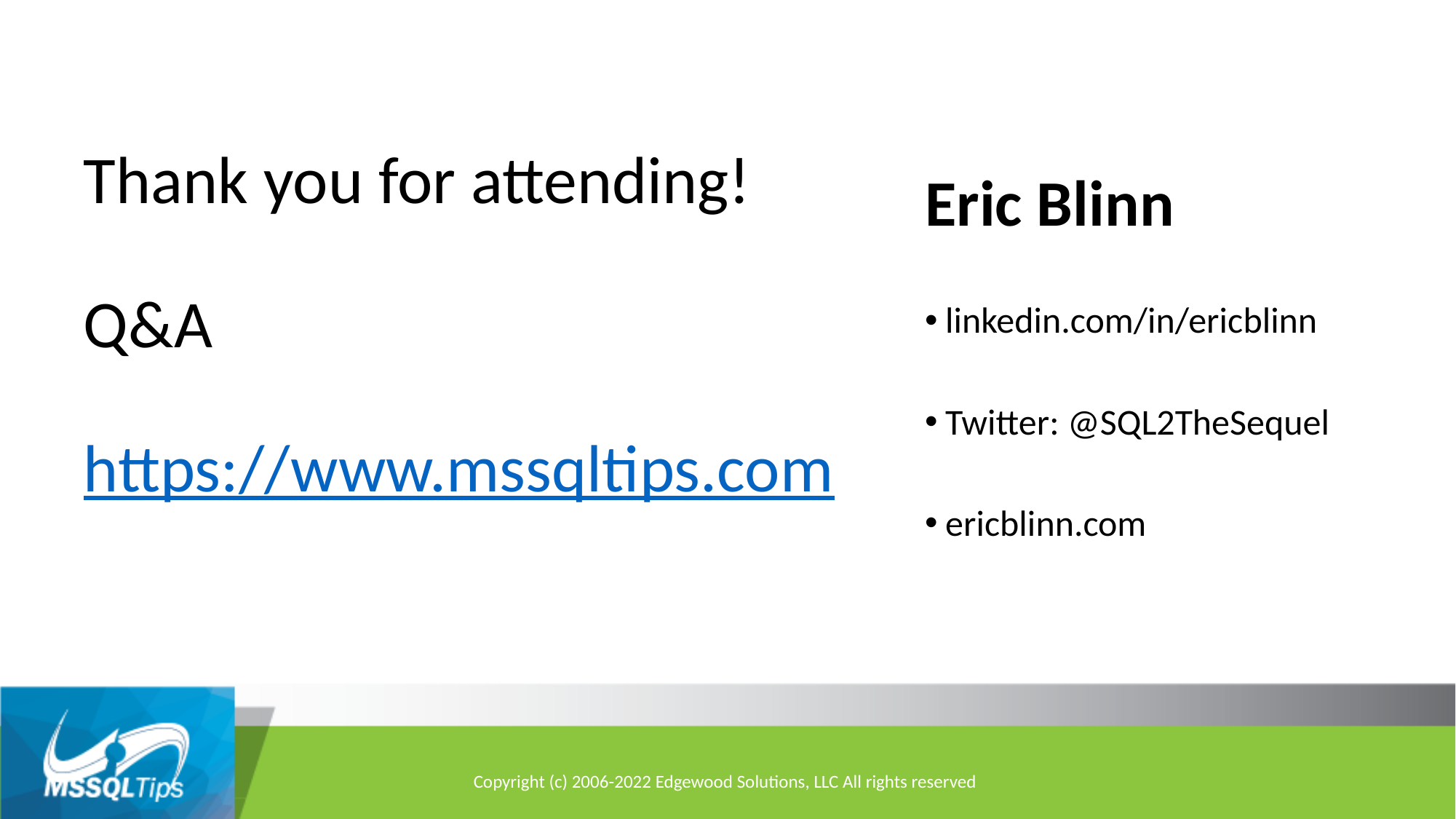

# Thank you for attending! Q&A https://www.mssqltips.com
Eric Blinn

linkedin.com/in/ericblinn

Twitter: @SQL2TheSequel

ericblinn.com

M O V I N G   Y O U   F O R W A R D